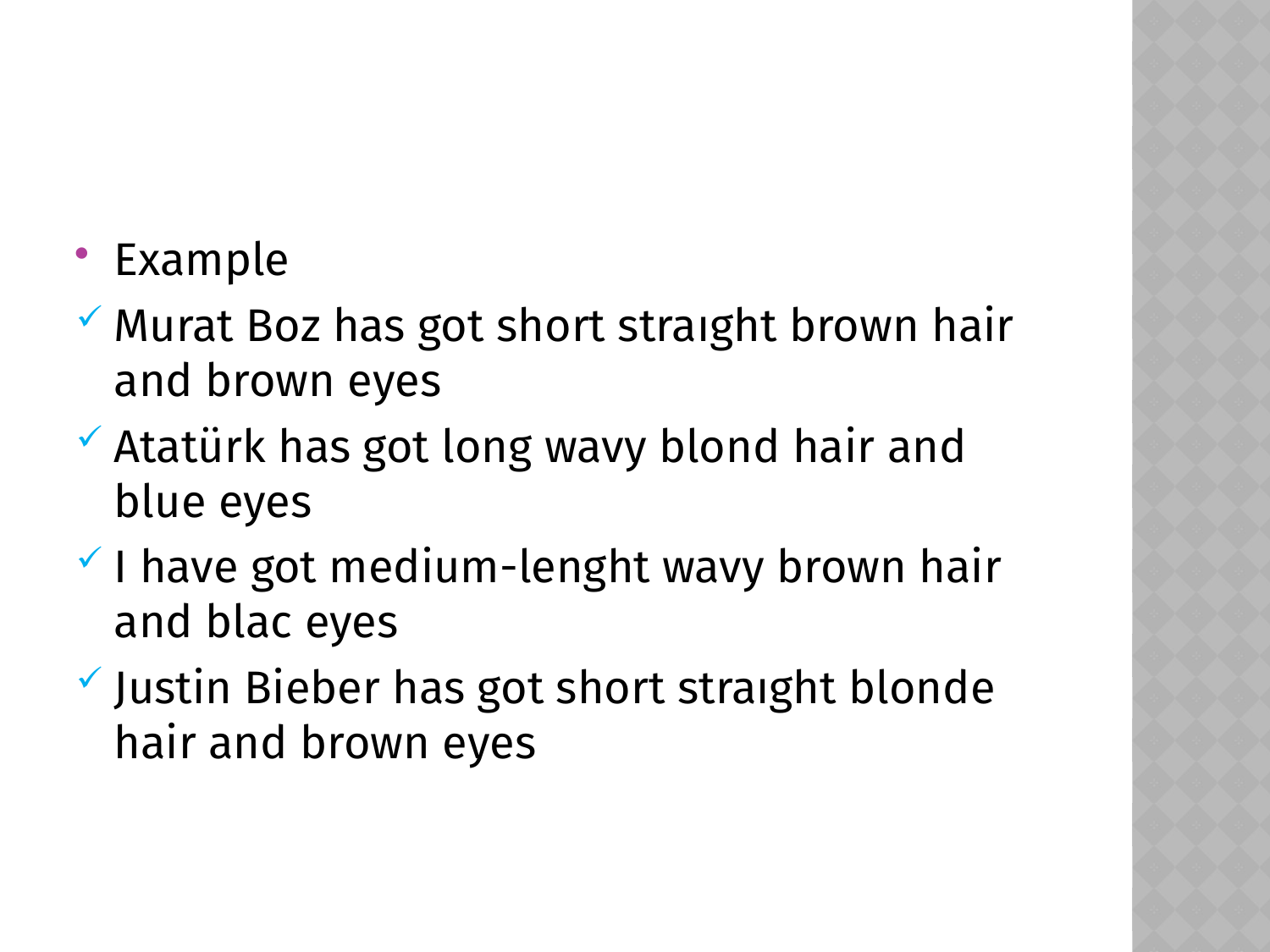

#
Example
Murat Boz has got short straıght brown hair and brown eyes
Atatürk has got long wavy blond hair and blue eyes
I have got medium-lenght wavy brown hair and blac eyes
Justin Bieber has got short straıght blonde hair and brown eyes